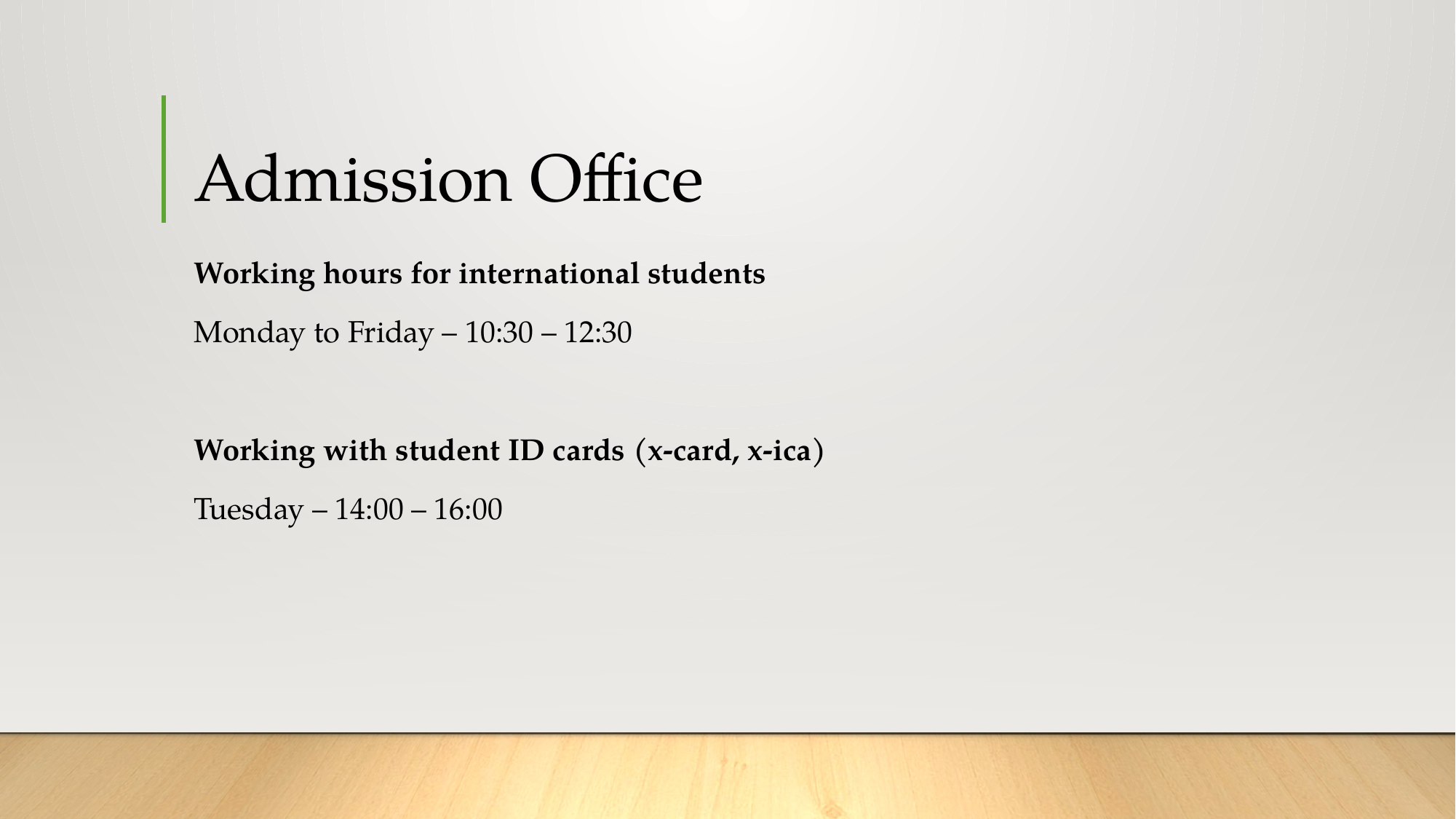

# Admission Office
Working hours for international students
Monday to Friday – 10:30 – 12:30

Working with student ID cards (x-card, x-ica)
Tuesday – 14:00 – 16:00